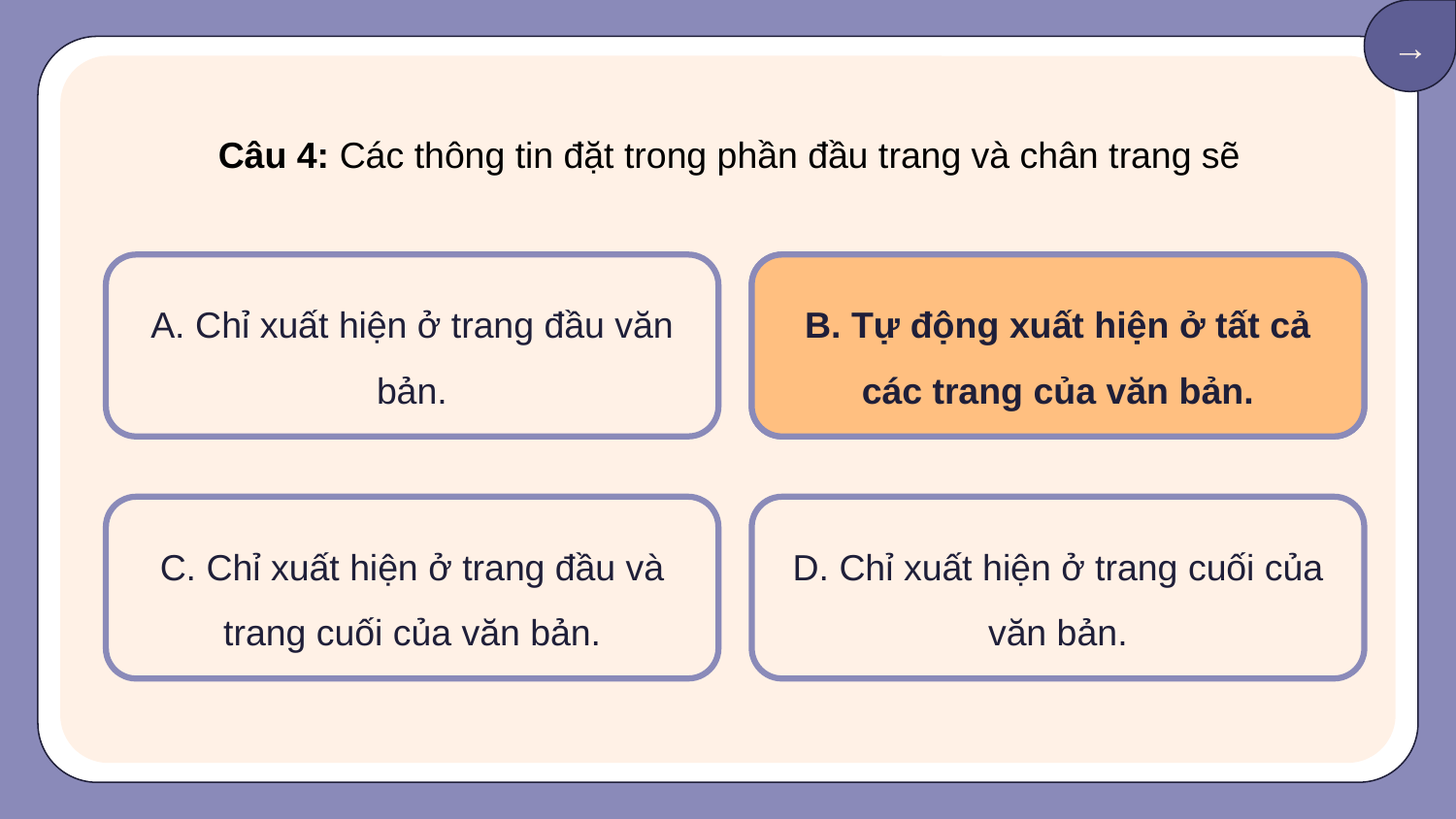

→
Câu 4: Các thông tin đặt trong phần đầu trang và chân trang sẽ
A. Chỉ xuất hiện ở trang đầu văn bản.
B. Tự động xuất hiện ở tất cả các trang của văn bản.
B. Tự động xuất hiện ở tất cả các trang của văn bản.
C. Chỉ xuất hiện ở trang đầu và trang cuối của văn bản.
D. Chỉ xuất hiện ở trang cuối của văn bản.